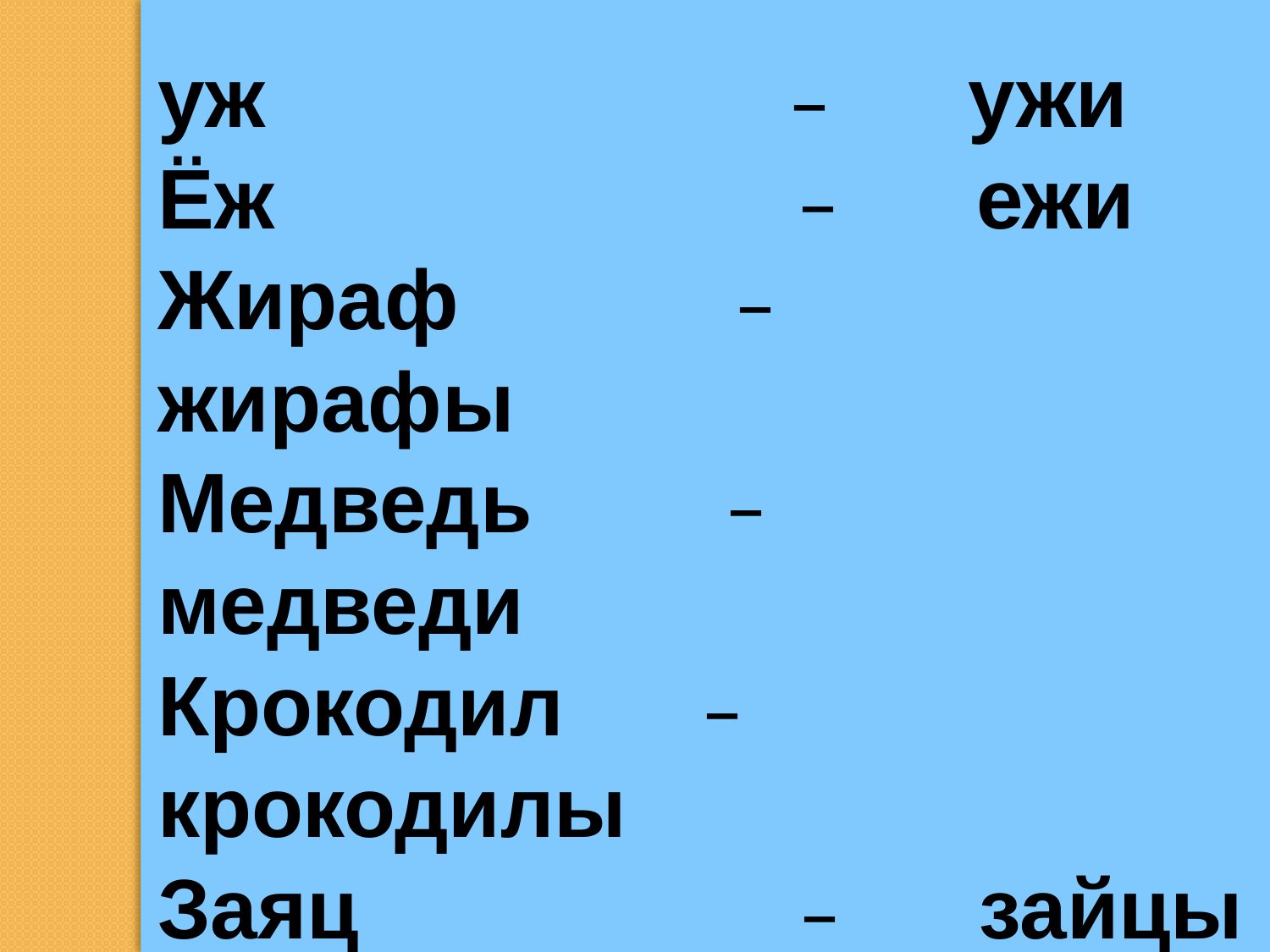

уж                   –     ужи
Ёж                   –     ежи
Жираф          –     жирафы
Медведь       –     медведи
Крокодил     –     крокодилы
Заяц                –     зайцы
Кит                  –     киты
Лев                  –     львы